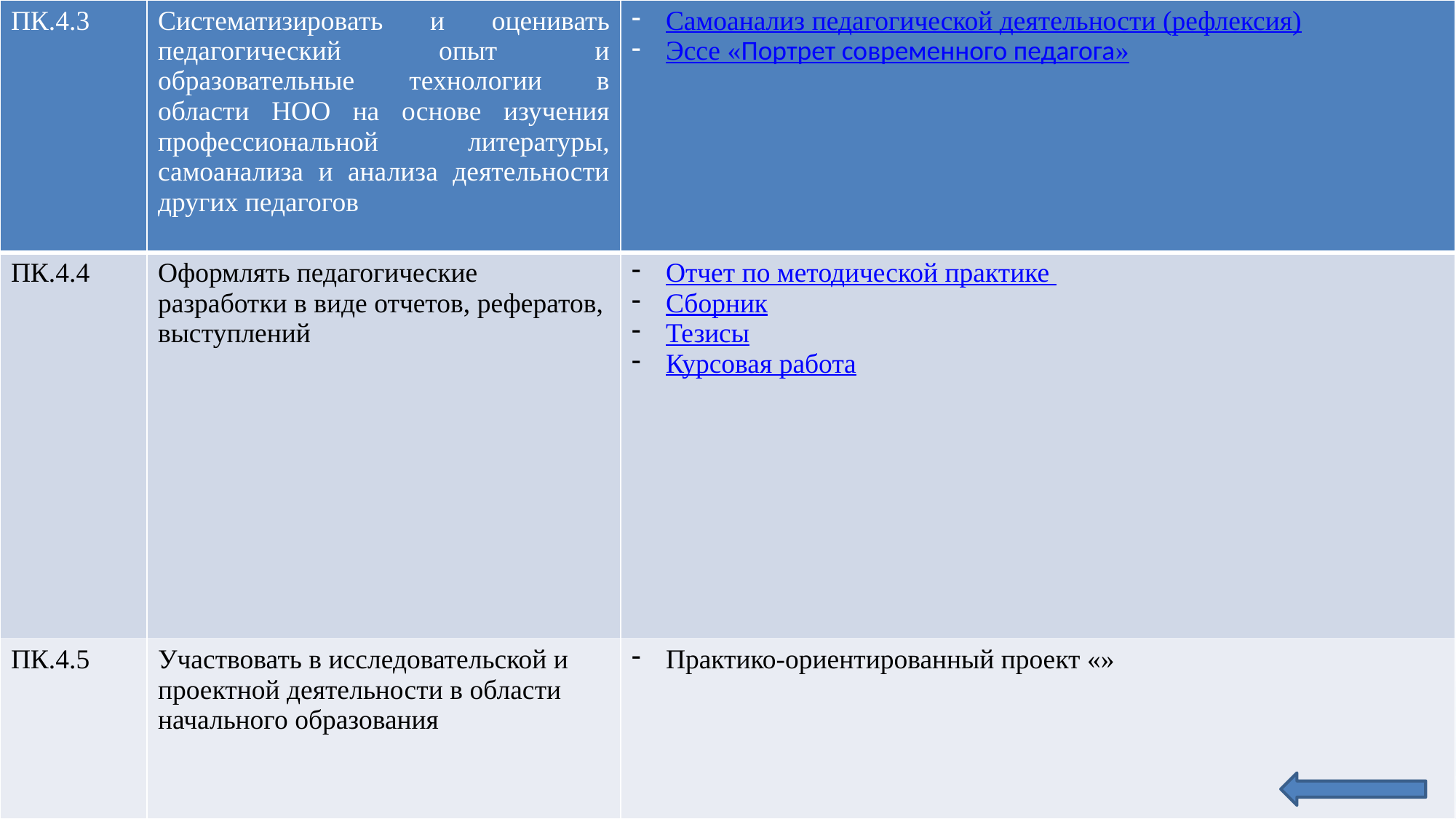

| ПК.4.3 | Систематизировать и оценивать педагогический опыт и образовательные технологии в области НОО на основе изучения профессиональной литературы, самоанализа и анализа деятельности других педагогов | Самоанализ педагогической деятельности (рефлексия) Эссе «Портрет современного педагога» |
| --- | --- | --- |
| ПК.4.4 | Оформлять педагогические разработки в виде отчетов, рефератов, выступлений | Отчет по методической практике Сборник Тезисы Курсовая работа |
| ПК.4.5 | Участвовать в исследовательской и проектной деятельности в области начального образования | Практико-ориентированный проект «» |